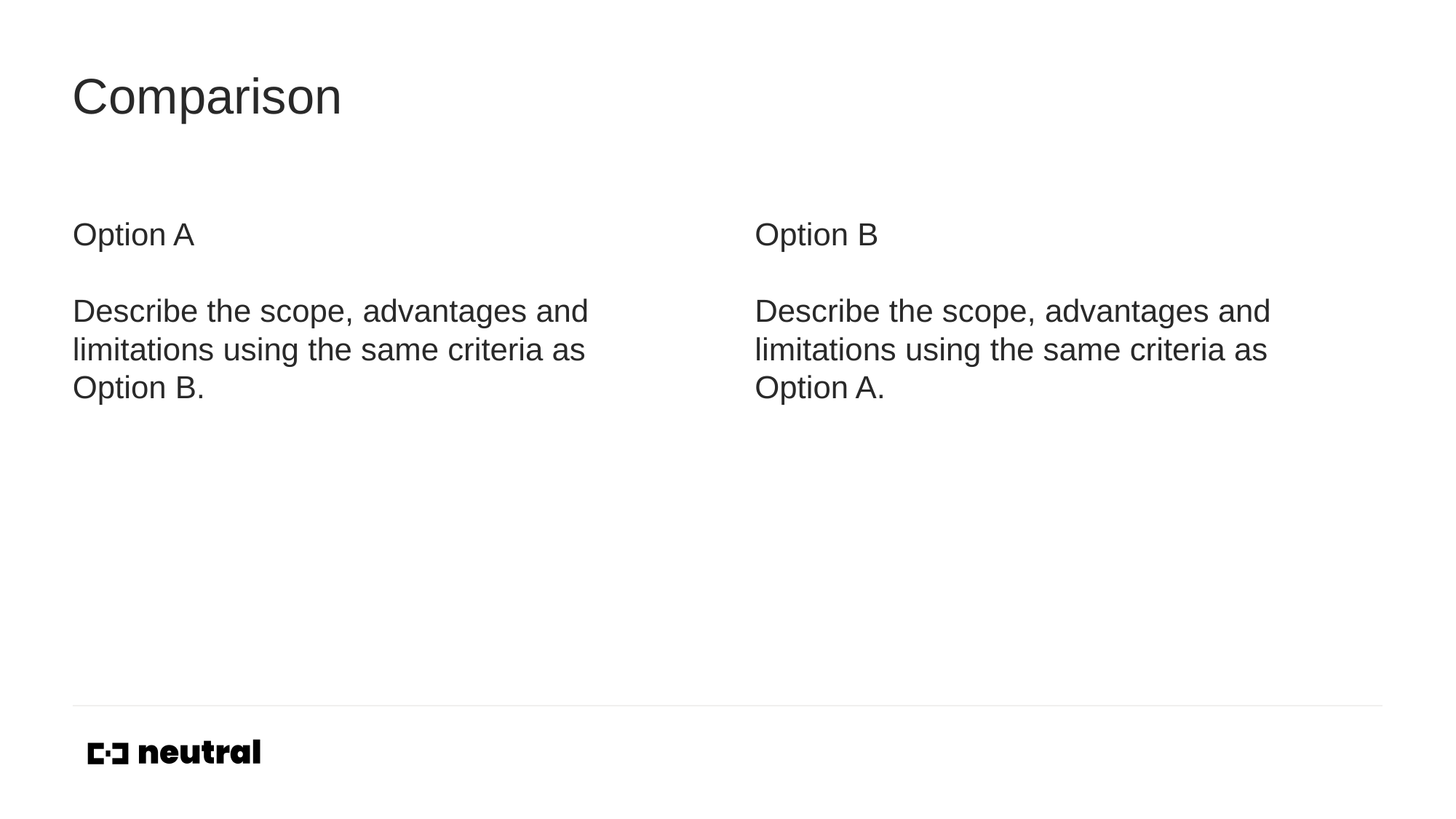

# Comparison
Option A

Describe the scope, advantages and limitations using the same criteria as Option B.
Option B

Describe the scope, advantages and limitations using the same criteria as Option A.